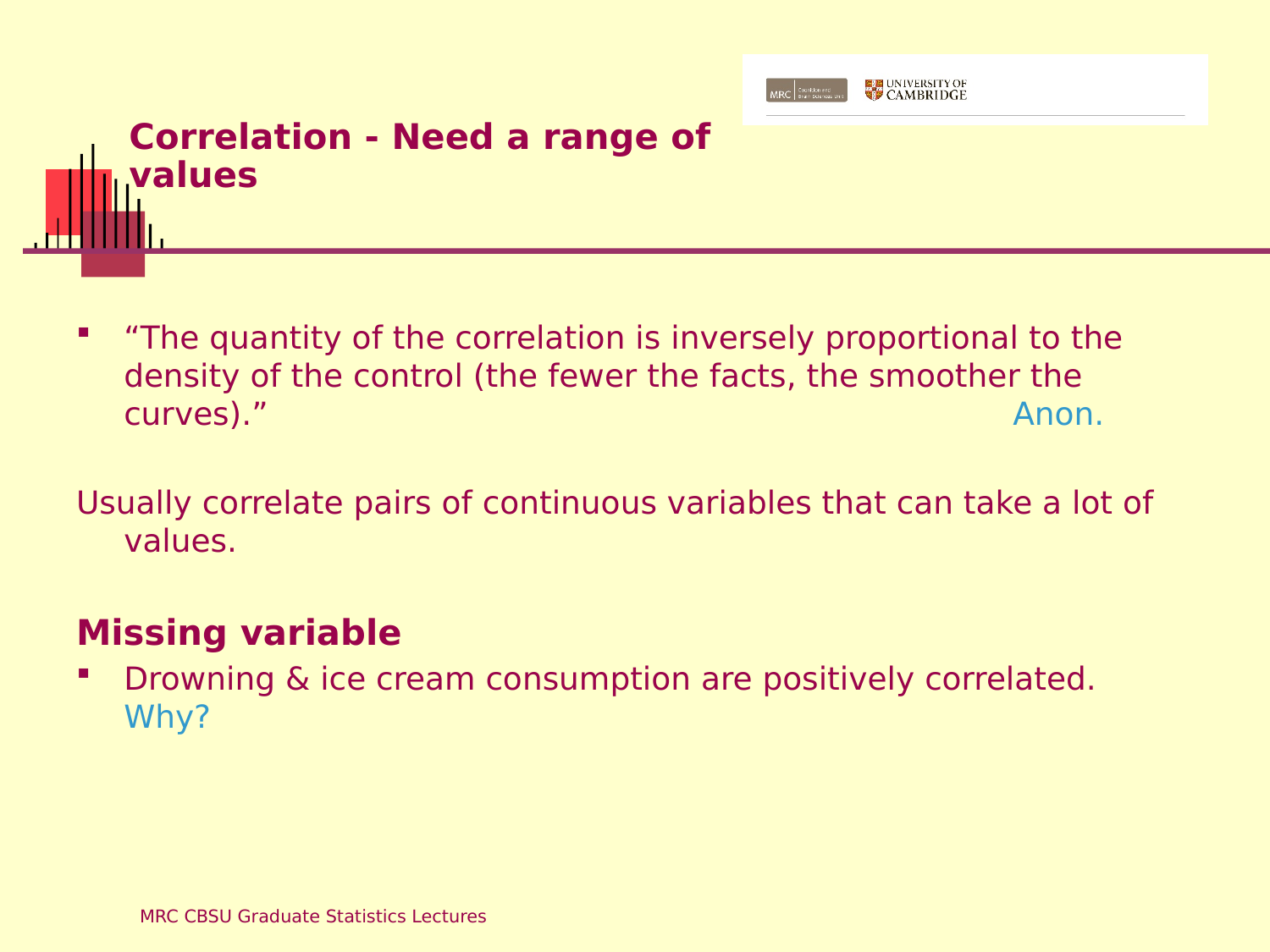

# Correlation - Need a range of values

“The quantity of the correlation is inversely proportional to the density of the control (the fewer the facts, the smoother the curves).” 						Anon.

Usually correlate pairs of continuous variables that can take a lot of values.

Missing variable
Drowning & ice cream consumption are positively correlated. Why?
MRC CBSU Graduate Statistics Lectures